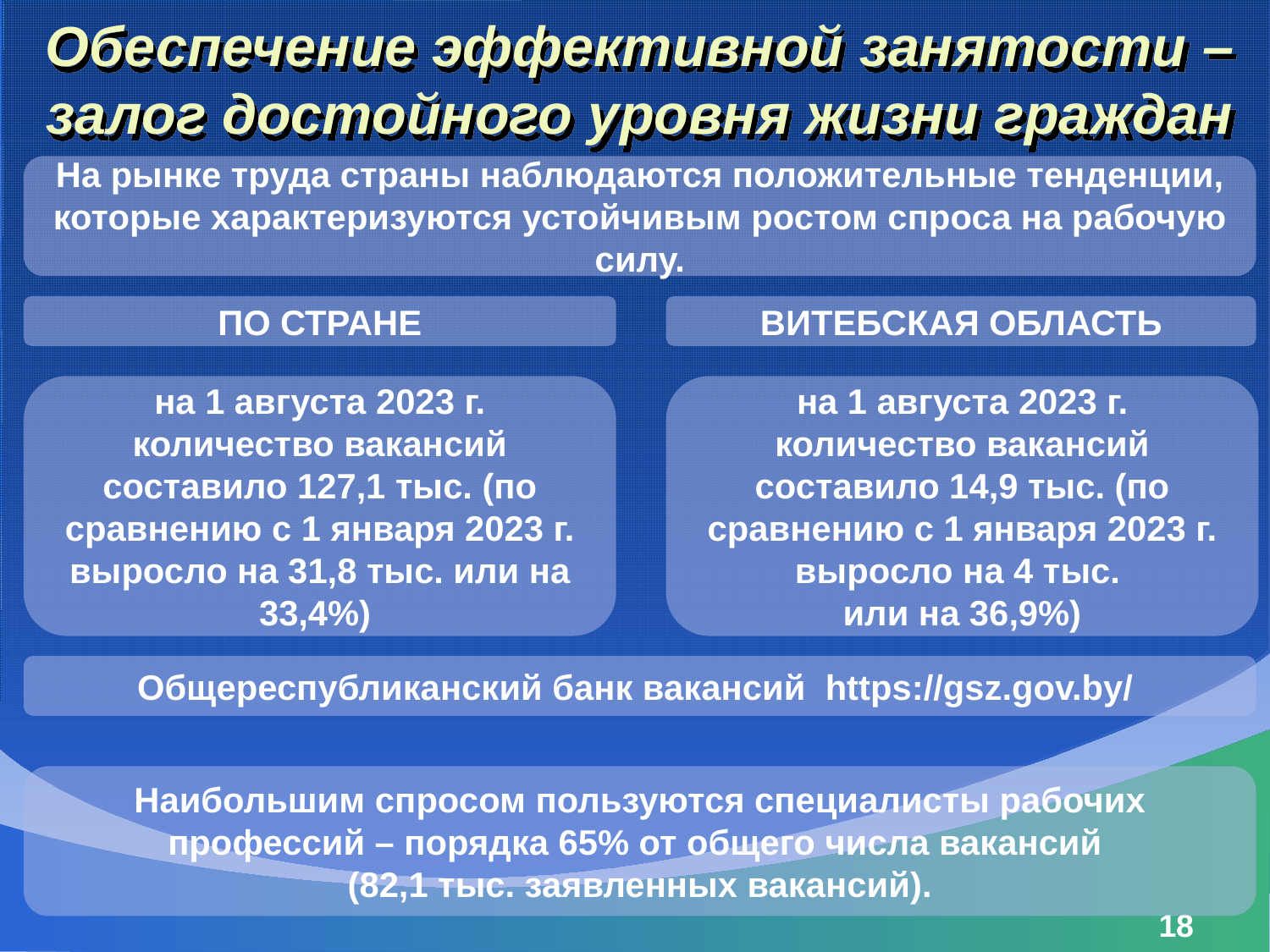

Обеспечение эффективной занятости – залог достойного уровня жизни граждан
На рынке труда страны наблюдаются положительные тенденции, которые характеризуются устойчивым ростом спроса на рабочую силу.
ПО СТРАНЕ
ВИТЕБСКАЯ ОБЛАСТЬ
на 1 августа 2023 г. количество вакансий составило 127,1 тыс. (по сравнению с 1 января 2023 г. выросло на 31,8 тыс. или на 33,4%)
на 1 августа 2023 г. количество вакансий составило 14,9 тыс. (по сравнению с 1 января 2023 г. выросло на 4 тыс.
или на 36,9%)
Общереспубликанский банк вакансий  https://gsz.gov.by/
Наибольшим спросом пользуются специалисты рабочих профессий – порядка 65% от общего числа вакансий
(82,1 тыс. заявленных вакансий).
18